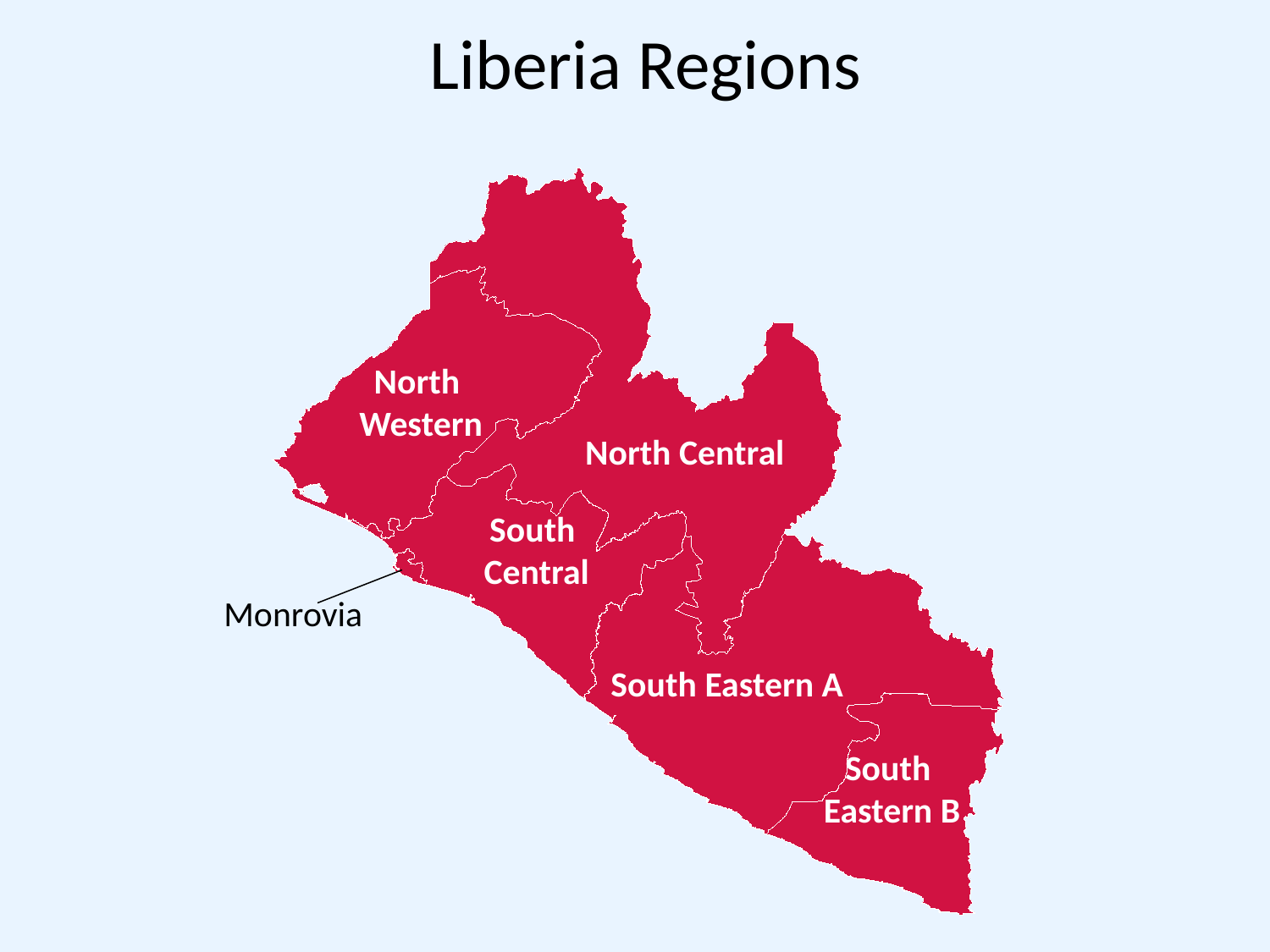

# Liberia Regions

North
Western
North Central
South
Central
Monrovia
South Eastern A
South
Eastern B